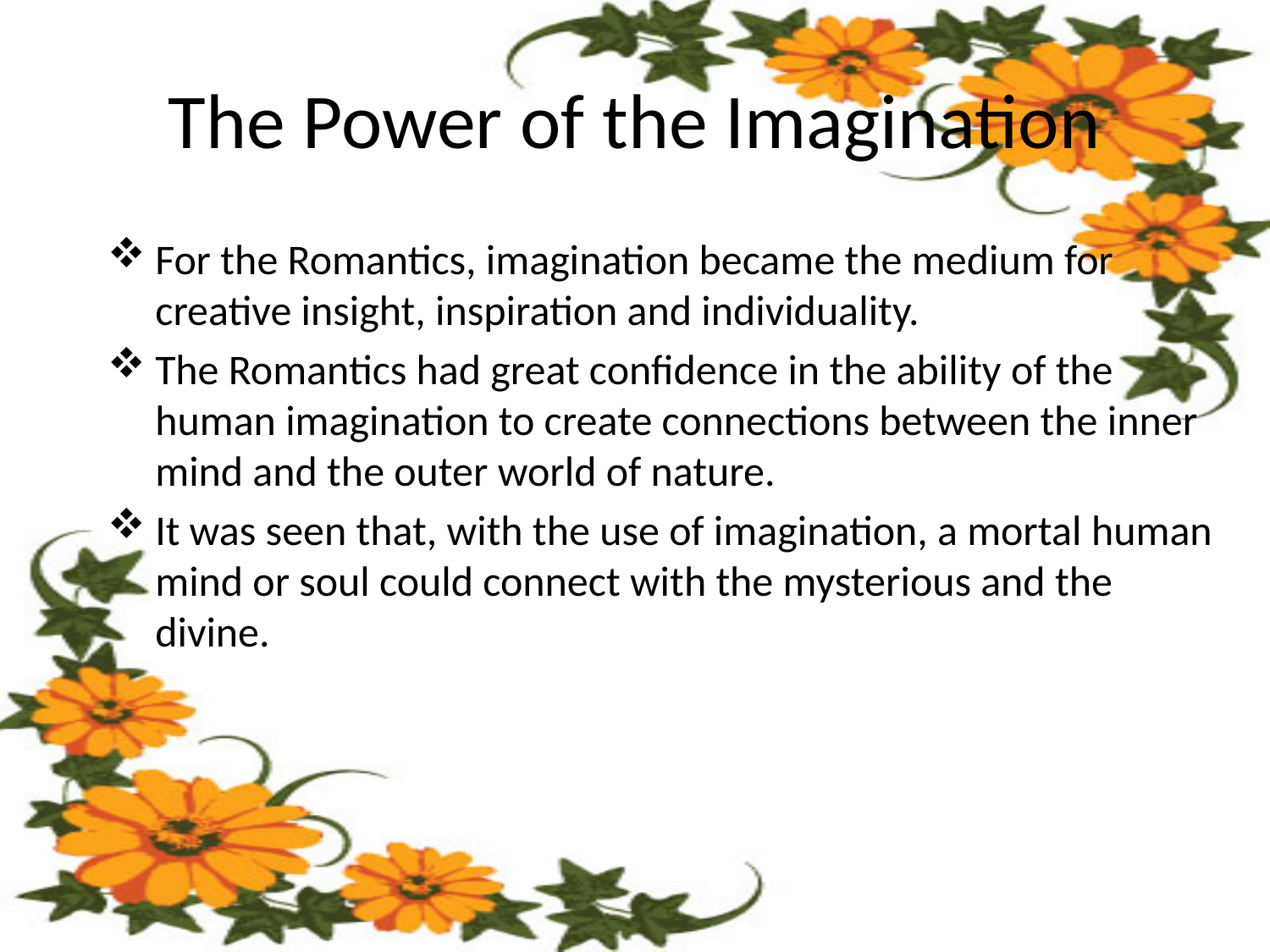

# The Power of the Imagination
For the Romantics, imagination became the medium for creative insight, inspiration and individuality.
The Romantics had great confidence in the ability of the human imagination to create connections between the inner mind and the outer world of nature.
It was seen that, with the use of imagination, a mortal human mind or soul could connect with the mysterious and the divine.